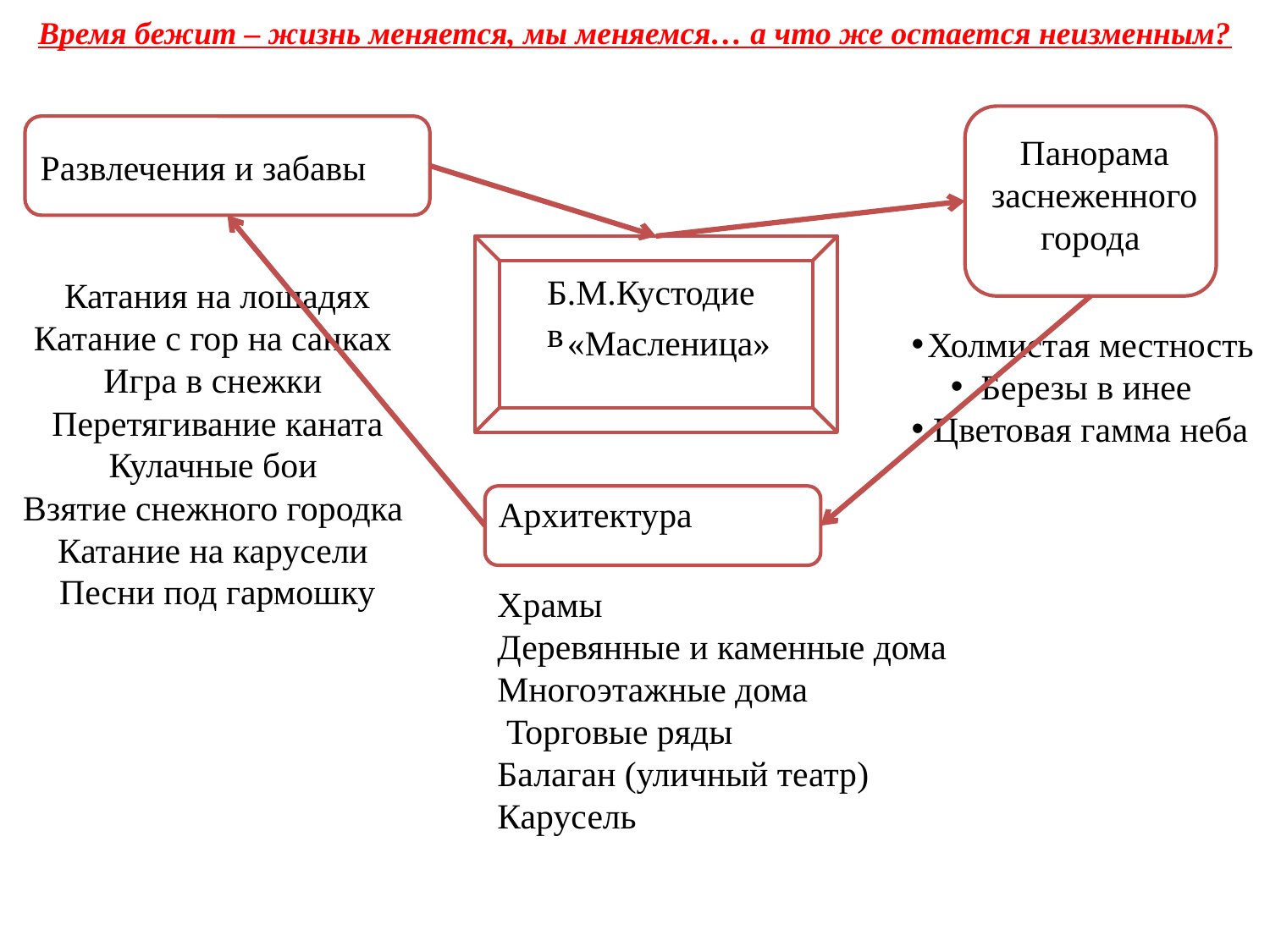

Время бежит – жизнь меняется, мы меняемся… а что же остается неизменным?

Панорама заснеженного города

Развлечения и забавы

Б.М.Кустодиев
«Масленица»
Катания на лошадях
Катание с гор на санках
Игра в снежки
Перетягивание каната Кулачные бои
Взятие снежного городка
Катание на карусели
Песни под гармошку
Холмистая местность
Березы в инее
Цветовая гамма неба

Архитектура
Храмы
Деревянные и каменные дома Многоэтажные дома
 Торговые ряды
Балаган (уличный театр)
Карусель